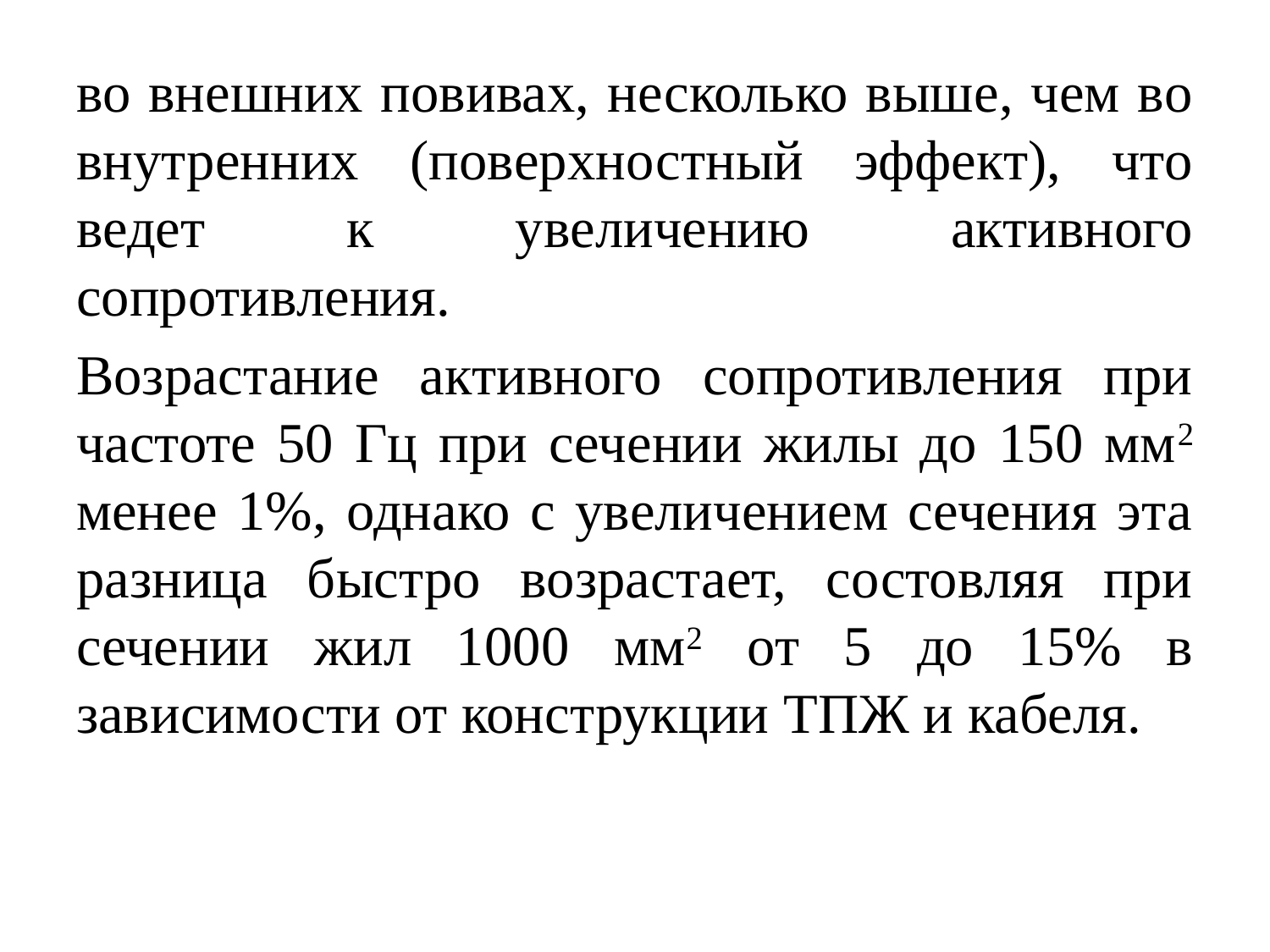

#
во внешних повивах, несколько выше, чем во внутренних (поверхностный эффект), что ведет к увеличению активного сопротивления.
Возрастание активного сопротивления при частоте 50 Гц при сечении жилы до 150 мм2 менее 1%, однако с увеличением сечения эта разница быстро возрастает, состовляя при сечении жил 1000 мм2 от 5 до 15% в зависимости от конструкции ТПЖ и кабеля.